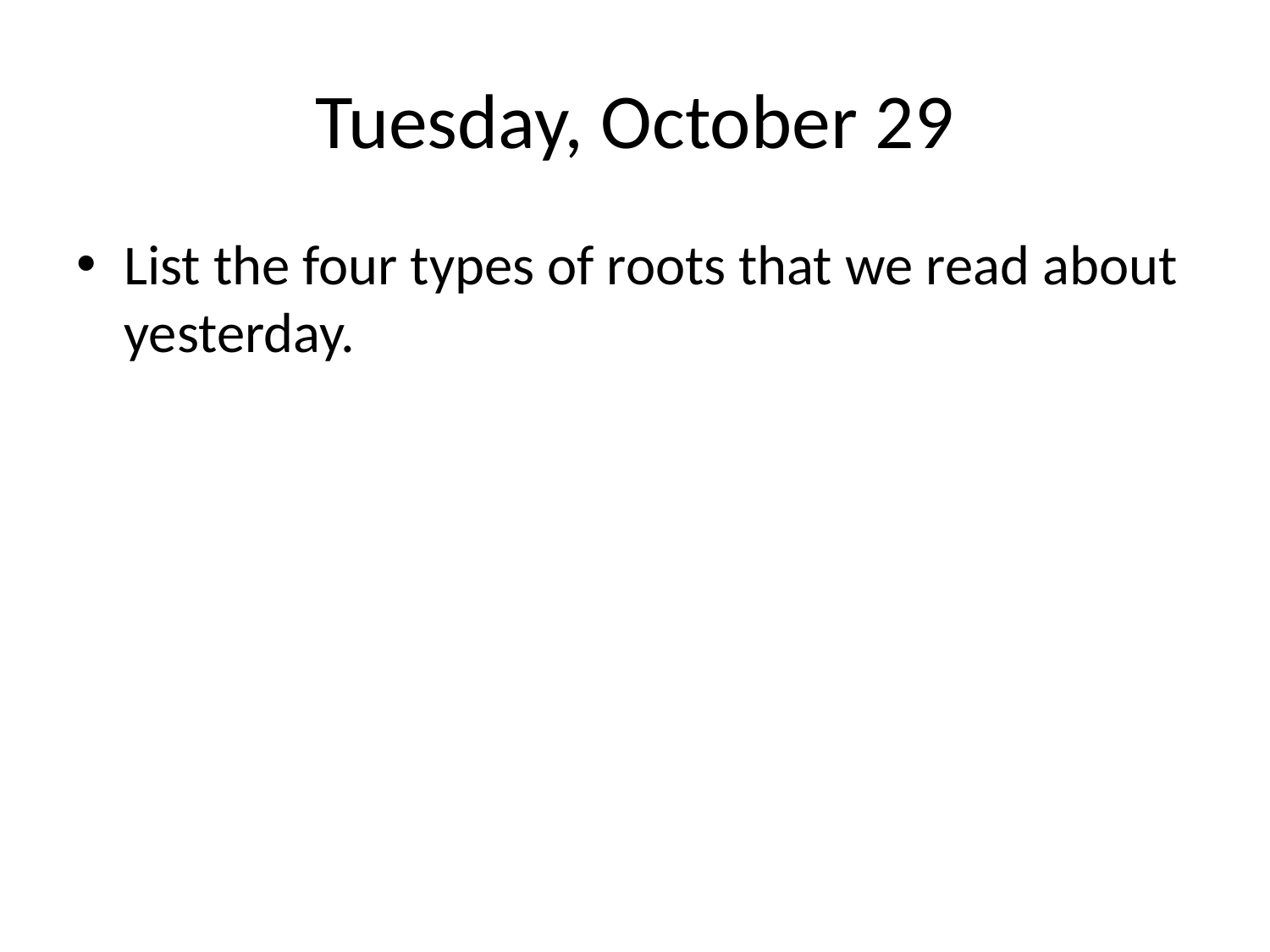

# Tuesday, October 29
List the four types of roots that we read about yesterday.